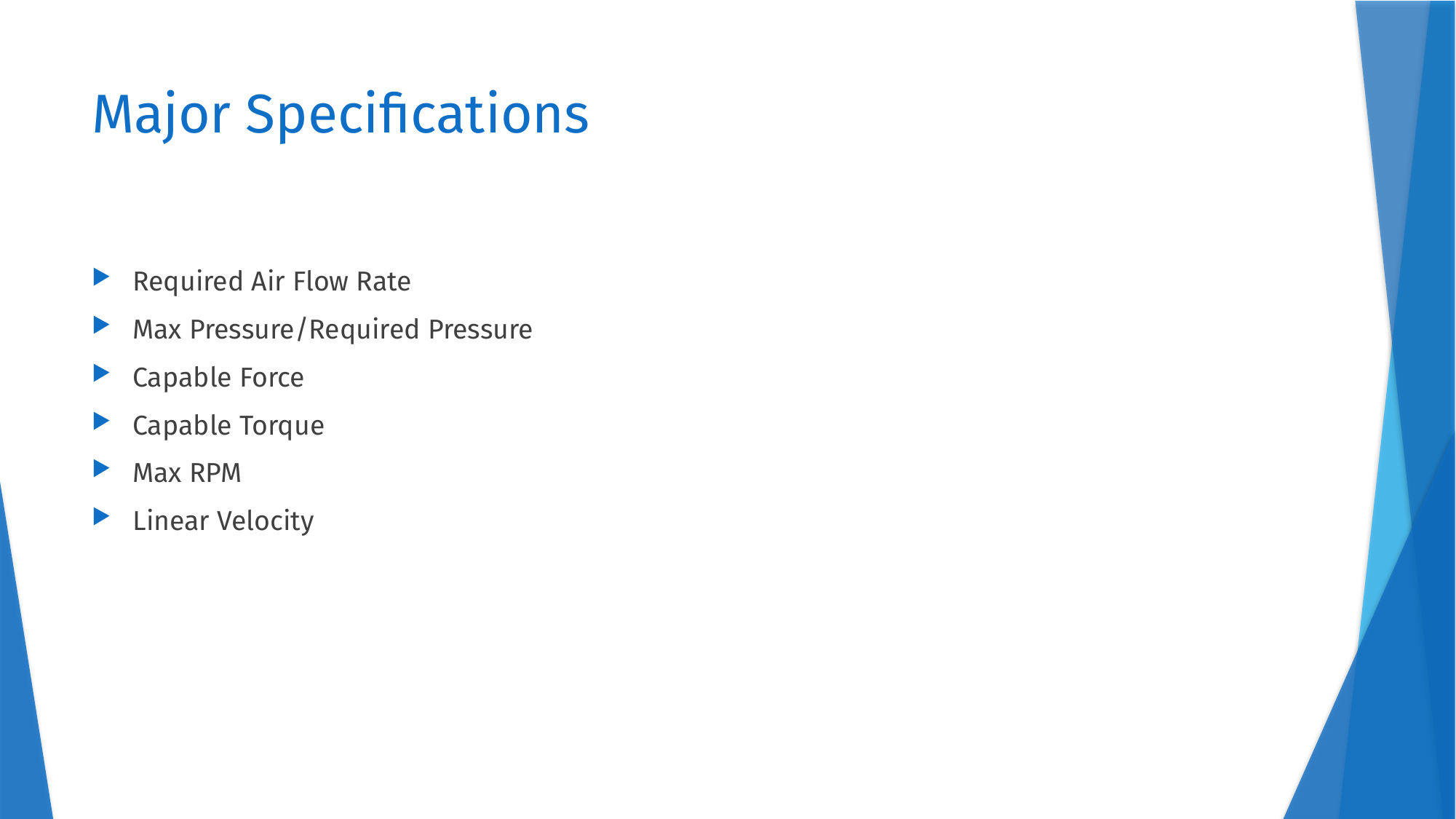

# Major Specifications
Required Air Flow Rate
Max Pressure/Required Pressure
Capable Force
Capable Torque
Max RPM
Linear Velocity